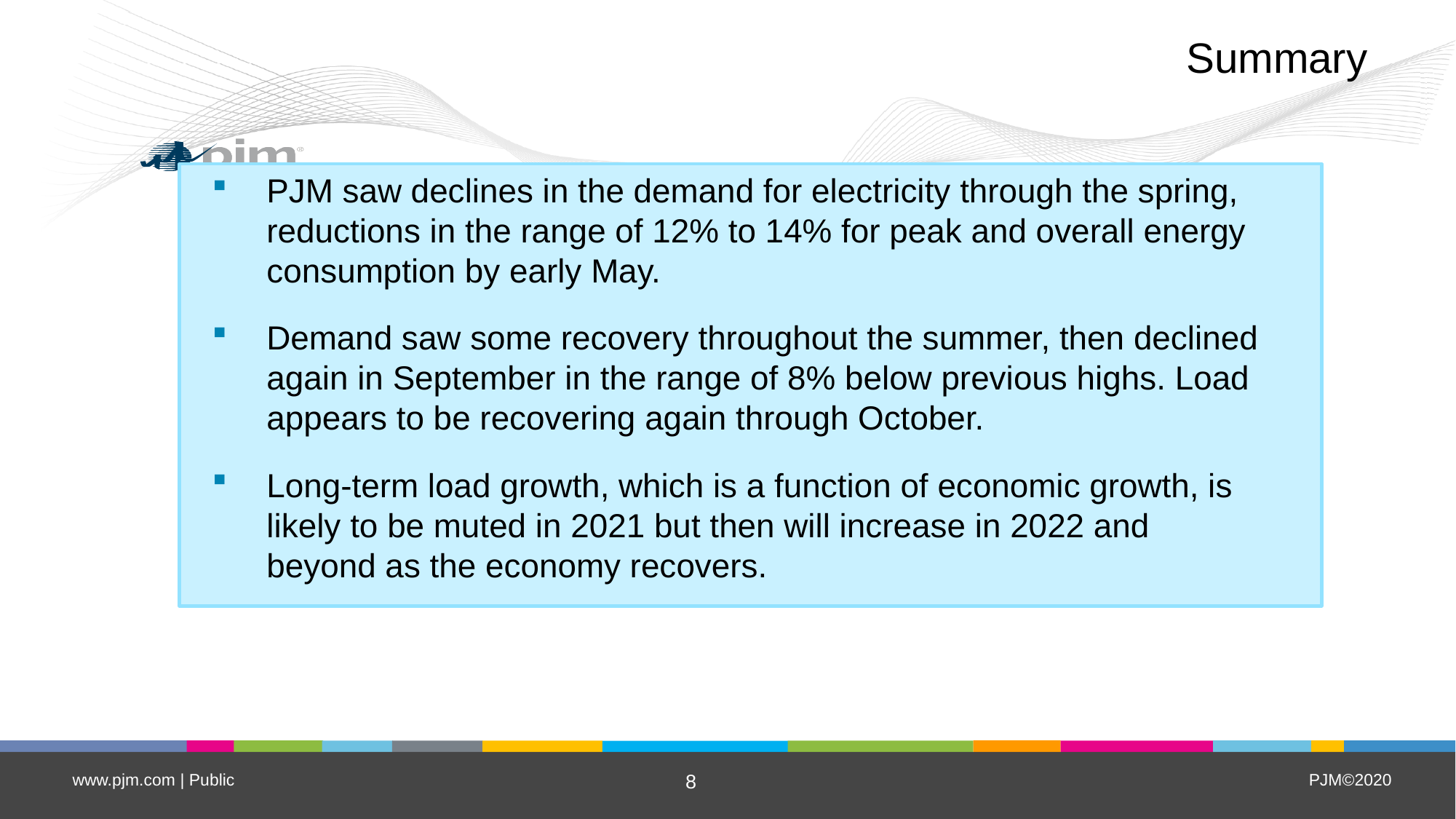

# Summary
PJM saw declines in the demand for electricity through the spring, reductions in the range of 12% to 14% for peak and overall energy consumption by early May.
Demand saw some recovery throughout the summer, then declined again in September in the range of 8% below previous highs. Load appears to be recovering again through October.
Long-term load growth, which is a function of economic growth, is likely to be muted in 2021 but then will increase in 2022 and beyond as the economy recovers.